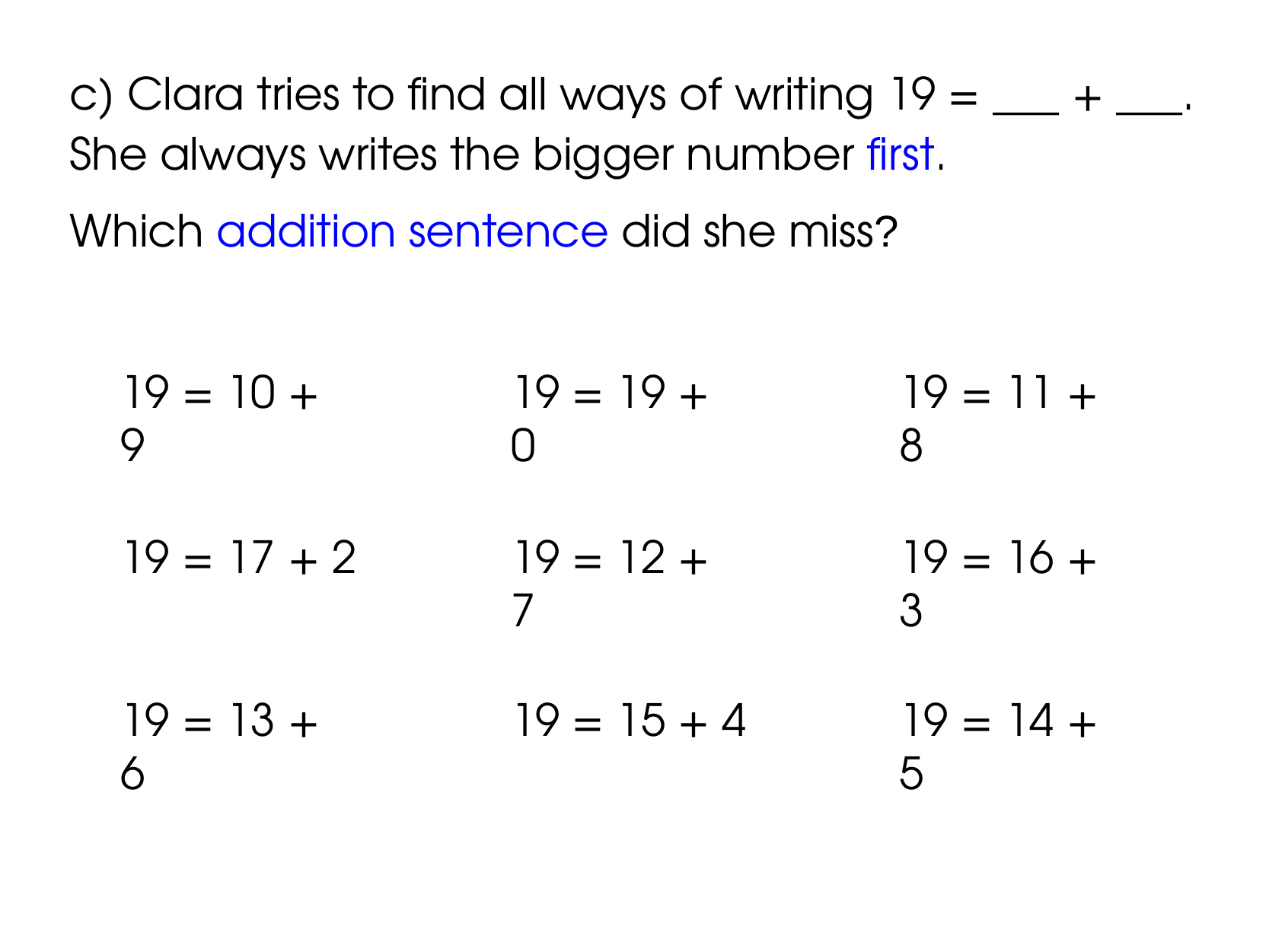

c) Clara tries to find all ways of writing 19 = ___ + ___. She always writes the bigger number first.
Which addition sentence did she miss?
19 = 10 + 9
19 = 19 + 0
19 = 11 + 8
19 = 17 + 2
19 = 12 + 7
19 = 16 + 3
19 = 13 + 6
19 = 15 + 4
19 = 14 + 5